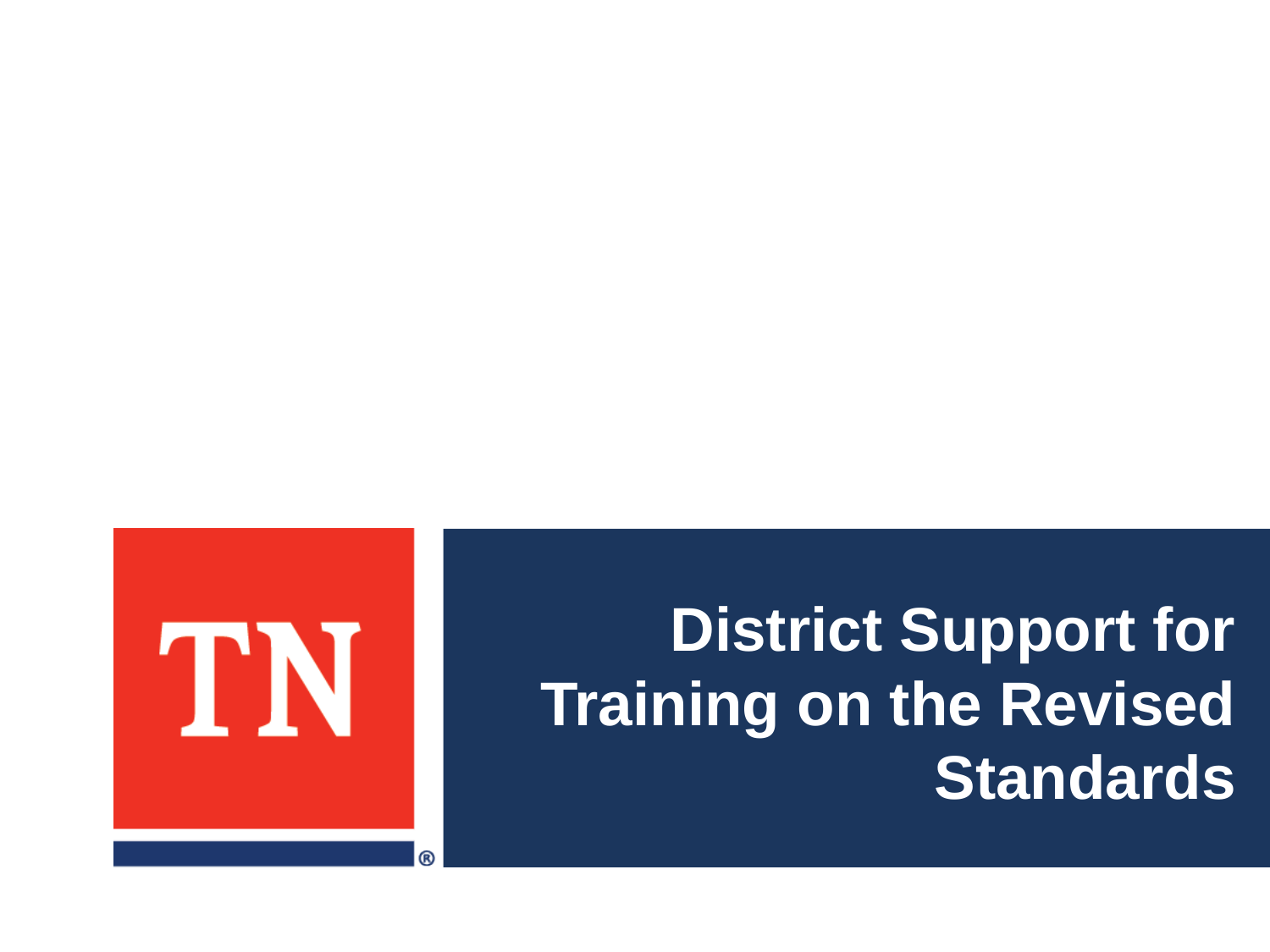

# District Support for Training on the Revised Standards